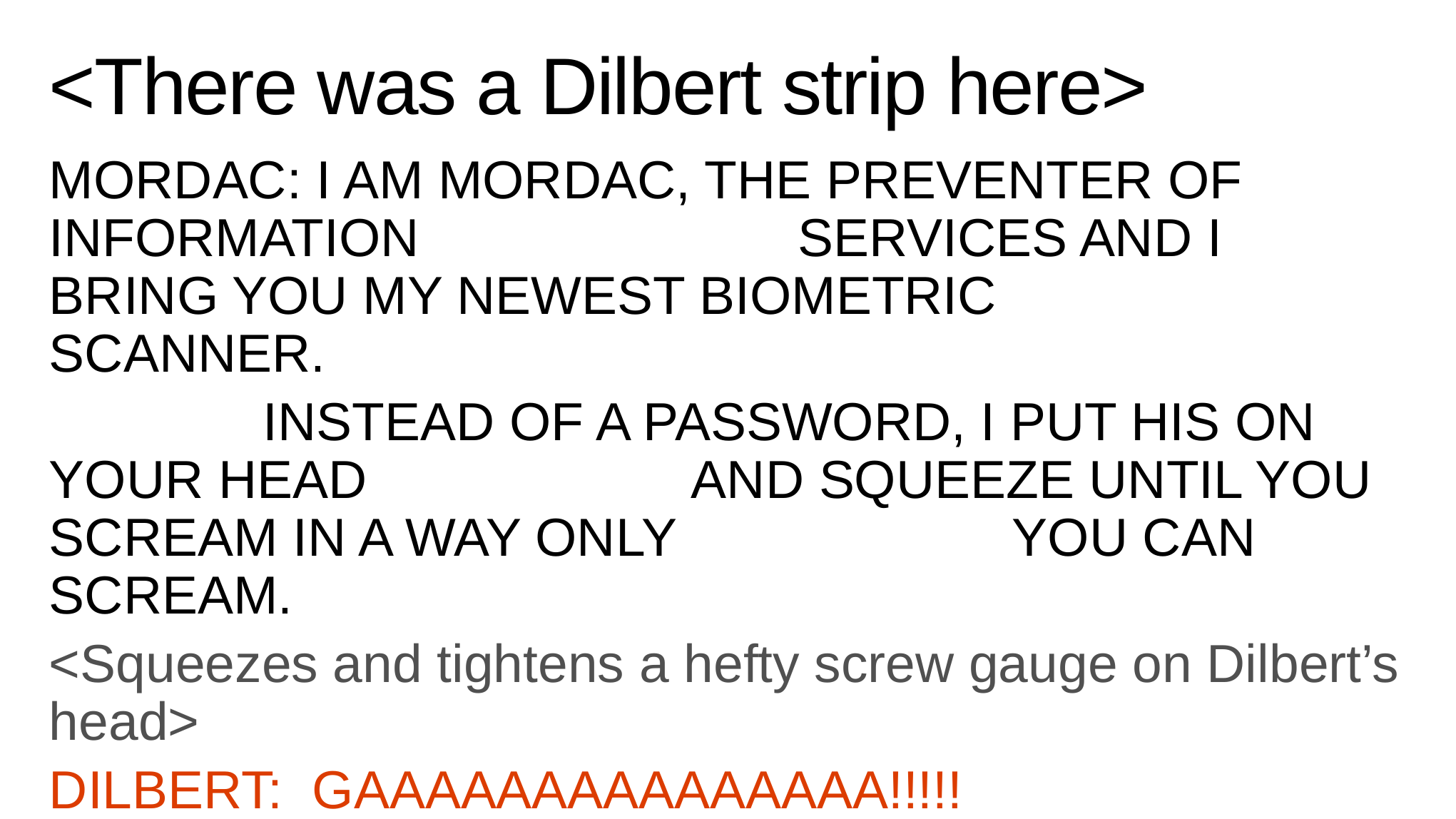

# <There was a Dilbert strip here>
Mordac: I am Mordac, the preventer of information 				services and I bring you my newest biometric 			scanner.
		Instead of a password, I put his on your head 			and squeeze until you scream in a way only 			you can scream.
<Squeezes and tightens a hefty screw gauge on Dilbert’s head>
Dilbert:  GAAAAAAAAAAAAAAA!!!!!
Mordac: No. That’s not you.